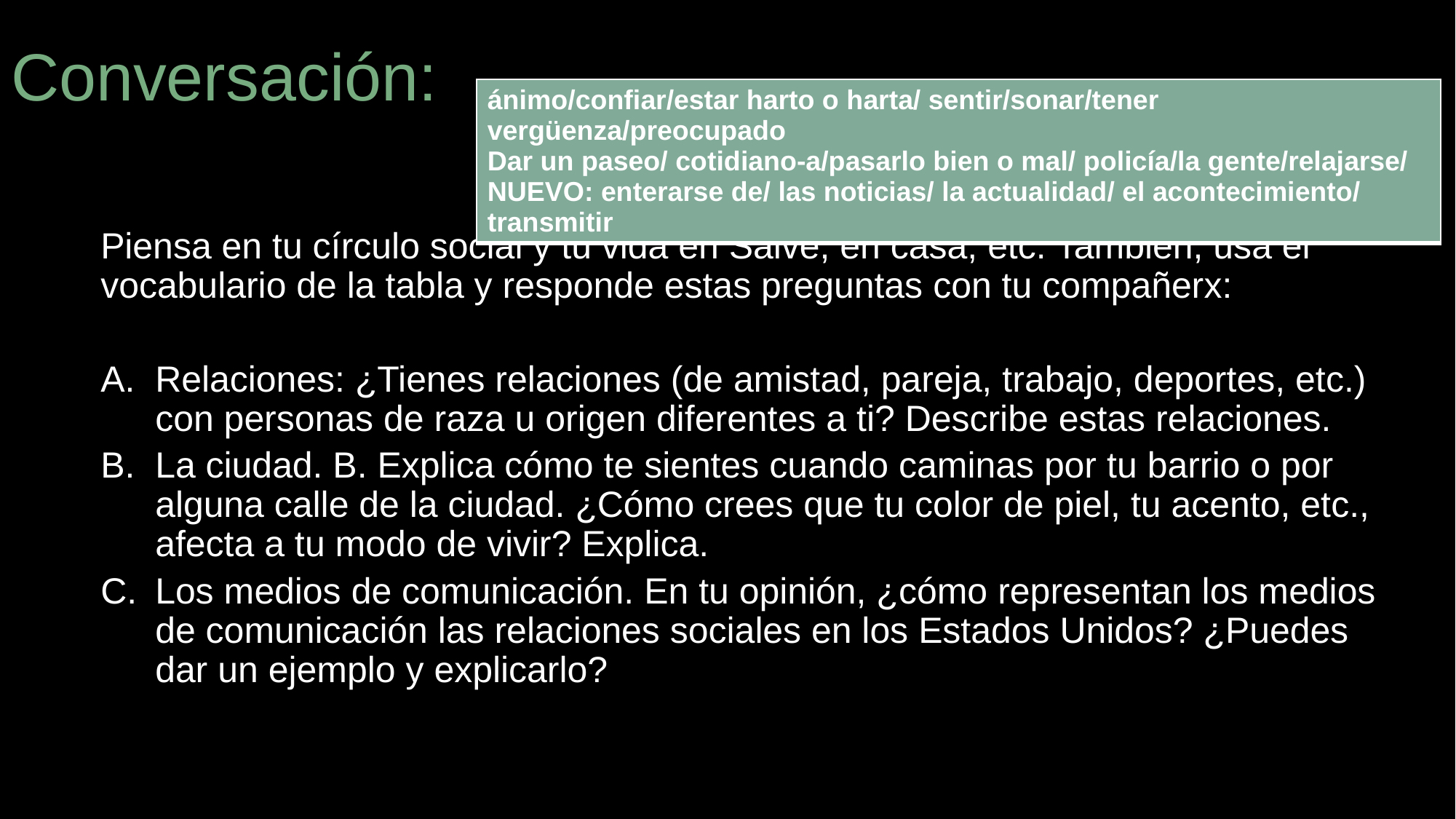

# Conversación:
| ánimo/confiar/estar harto o harta/ sentir/sonar/tener vergüenza/preocupado Dar un paseo/ cotidiano-a/pasarlo bien o mal/ policía/la gente/relajarse/ NUEVO: enterarse de/ las noticias/ la actualidad/ el acontecimiento/ transmitir |
| --- |
Piensa en tu círculo social y tu vida en Salve, en casa, etc. También, usa el vocabulario de la tabla y responde estas preguntas con tu compañerx:

Relaciones: ¿Tienes relaciones (de amistad, pareja, trabajo, deportes, etc.) con personas de raza u origen diferentes a ti? Describe estas relaciones.
La ciudad. B. Explica cómo te sientes cuando caminas por tu barrio o por alguna calle de la ciudad. ¿Cómo crees que tu color de piel, tu acento, etc., afecta a tu modo de vivir? Explica.
Los medios de comunicación. En tu opinión, ¿cómo representan los medios de comunicación las relaciones sociales en los Estados Unidos? ¿Puedes dar un ejemplo y explicarlo?